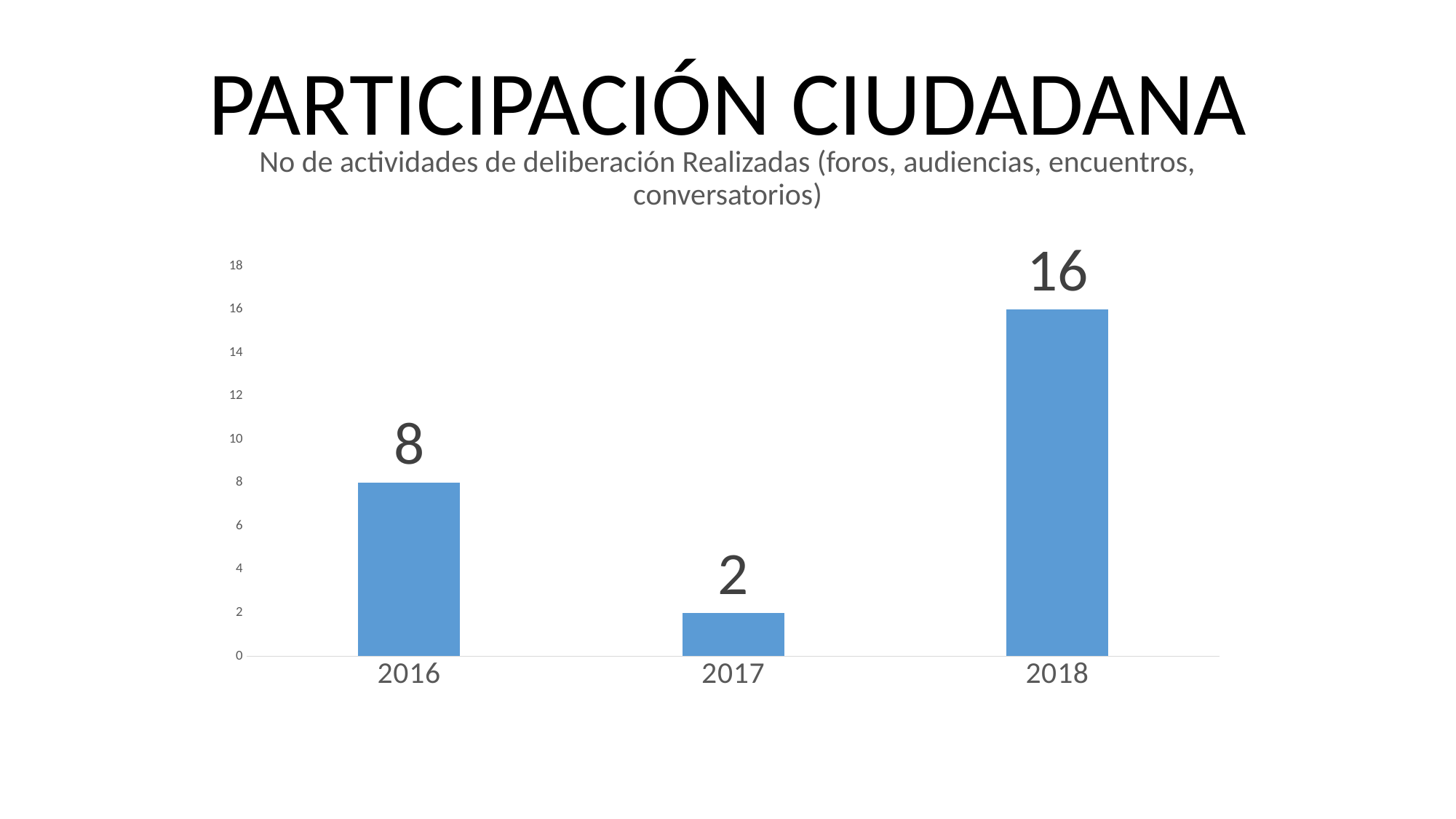

# PARTICIPACIÓN CIUDADANA
No de actividades de deliberación Realizadas (foros, audiencias, encuentros, conversatorios)

### Chart

| Category | No de Actividades de Deliberacion Realizadas (foros, audiencias, encuentros, conversatorios,  |
|---|---|
| 2016 | 8.0 |
| 2017 | 2.0 |
| 2018 | 16.0 |